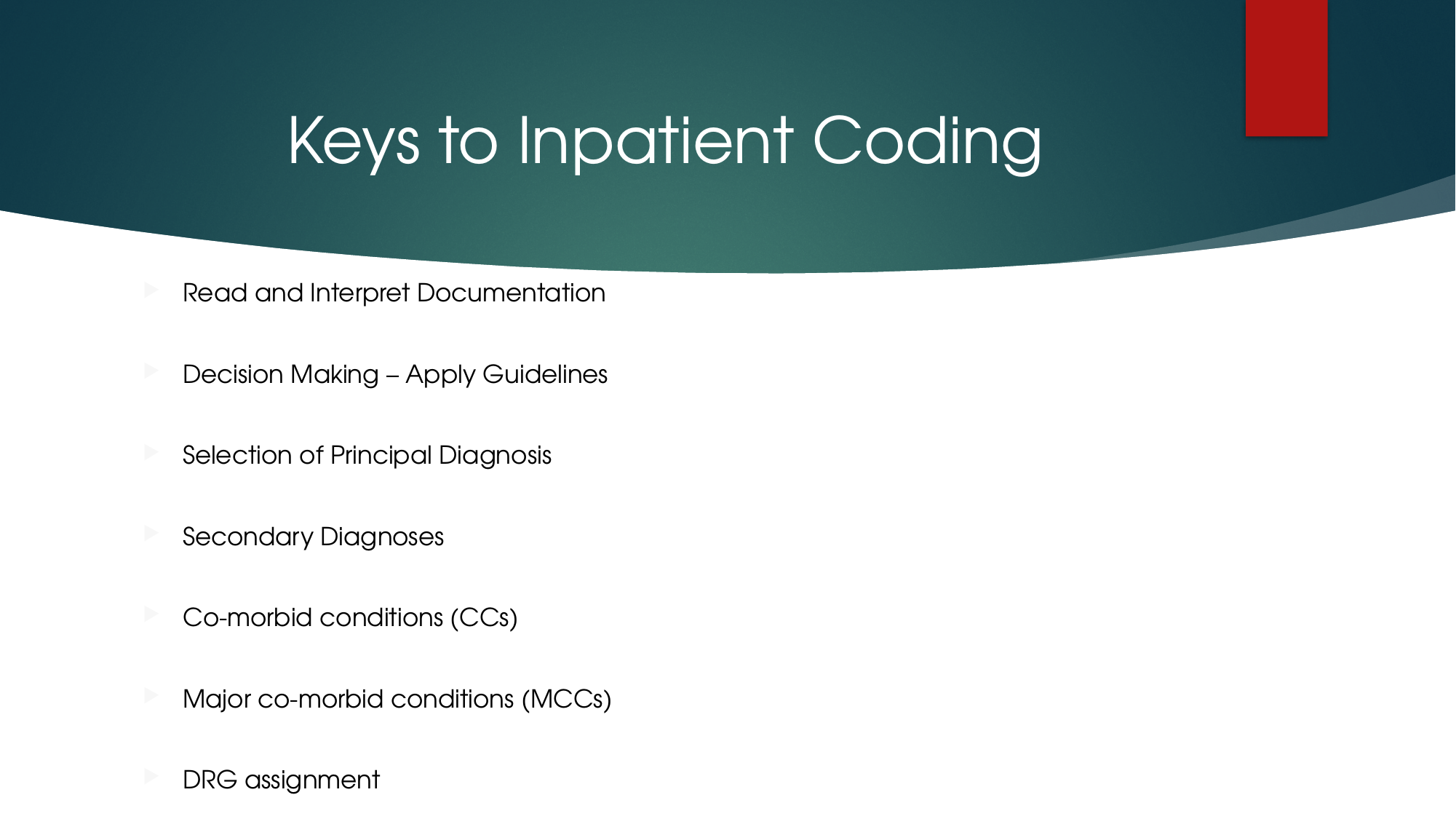

# Keys to Inpatient Coding

Read and Interpret Documentation

Decision Making – Apply Guidelines

Selection of Principal Diagnosis

Secondary Diagnoses

Co-morbid conditions (CCs)

Major co-morbid conditions (MCCs)

DRG assignment